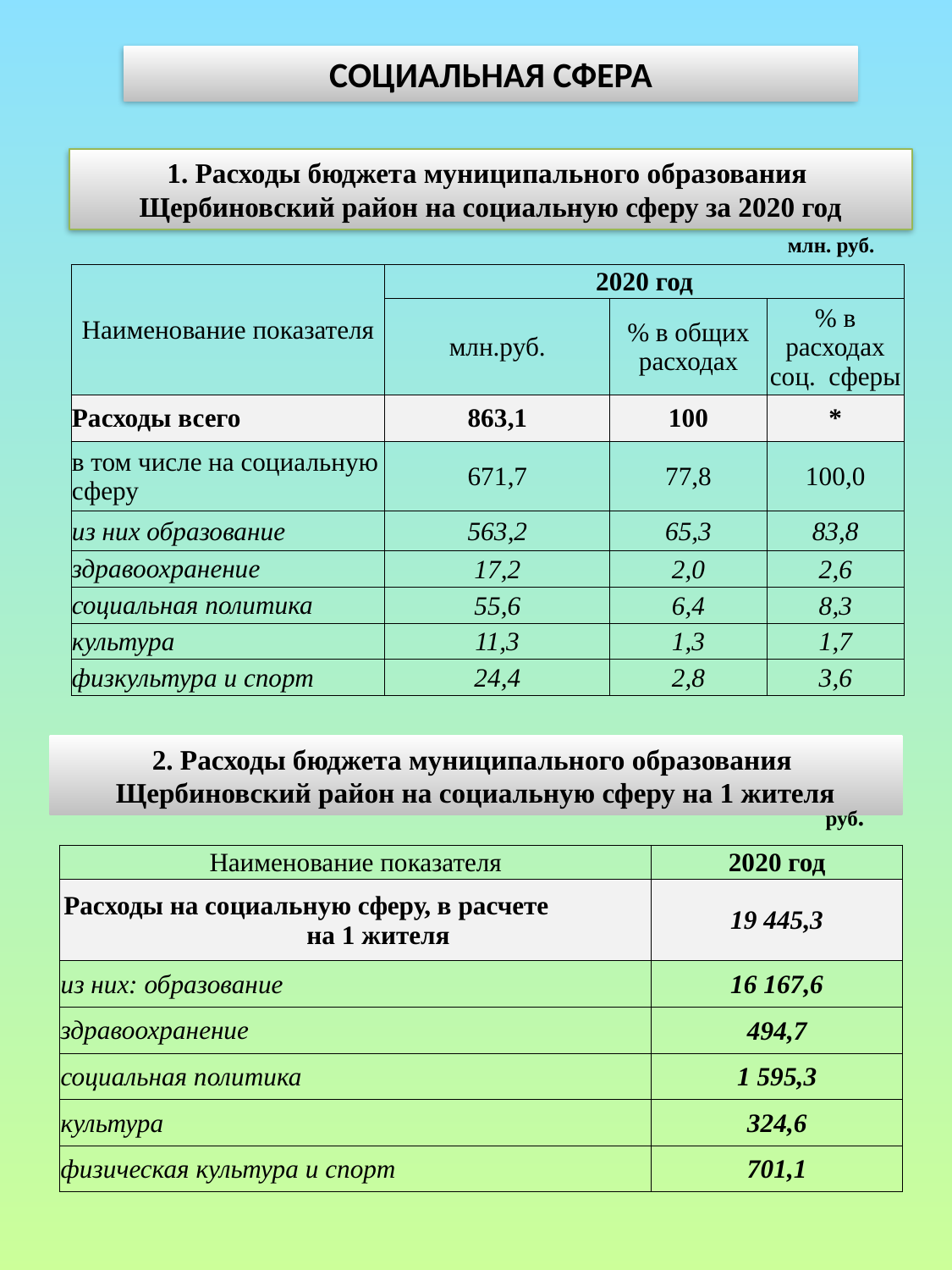

СОЦИАЛЬНАЯ СФЕРА
1. Расходы бюджета муниципального образования
Щербиновский район на социальную сферу за 2020 год
млн. руб.
| Наименование показателя | 2020 год |  |  |
| --- | --- | --- | --- |
|  | млн.руб. | % в общих расходах | % в расходах соц. сферы |
| Расходы всего | 863,1 | 100 | \* |
| в том числе на социальную сферу | 671,7 | 77,8 | 100,0 |
| из них образование | 563,2 | 65,3 | 83,8 |
| здравоохранение | 17,2 | 2,0 | 2,6 |
| социальная политика | 55,6 | 6,4 | 8,3 |
| культура | 11,3 | 1,3 | 1,7 |
| физкультура и спорт | 24,4 | 2,8 | 3,6 |
2. Расходы бюджета муниципального образования
Щербиновский район на социальную сферу на 1 жителя
руб.
| Наименование показателя | 2020 год |
| --- | --- |
| Расходы на социальную сферу, в расчете на 1 жителя | 19 445,3 |
| из них: образование | 16 167,6 |
| здравоохранение | 494,7 |
| социальная политика | 1 595,3 |
| культура | 324,6 |
| физическая культура и спорт | 701,1 |